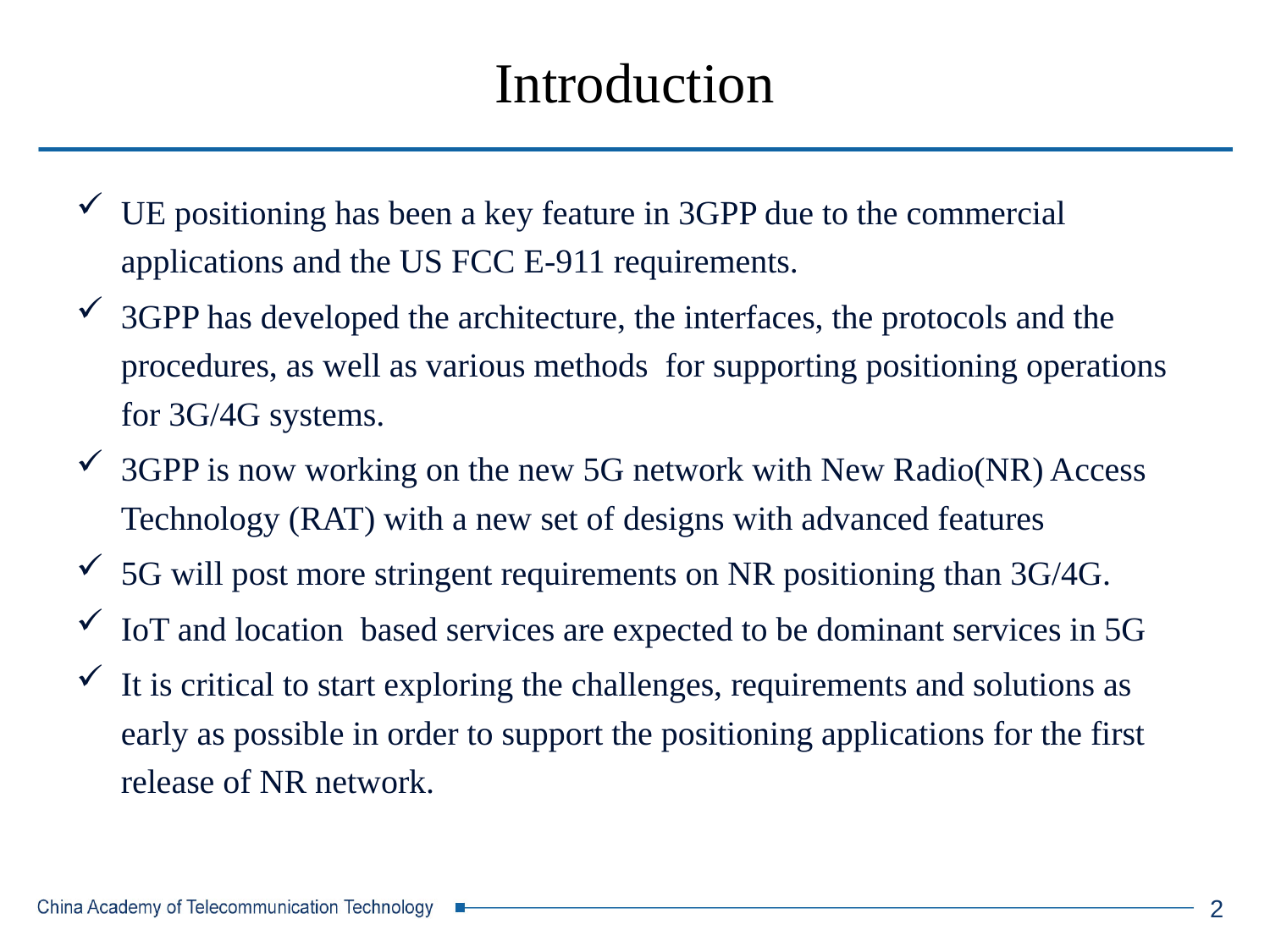

# Introduction
UE positioning has been a key feature in 3GPP due to the commercial applications and the US FCC E-911 requirements.
3GPP has developed the architecture, the interfaces, the protocols and the procedures, as well as various methods  for supporting positioning operations for 3G/4G systems.
3GPP is now working on the new 5G network with New Radio(NR) Access Technology (RAT) with a new set of designs with advanced features
5G will post more stringent requirements on NR positioning than 3G/4G.
IoT and location  based services are expected to be dominant services in 5G
It is critical to start exploring the challenges, requirements and solutions as early as possible in order to support the positioning applications for the first release of NR network.
2